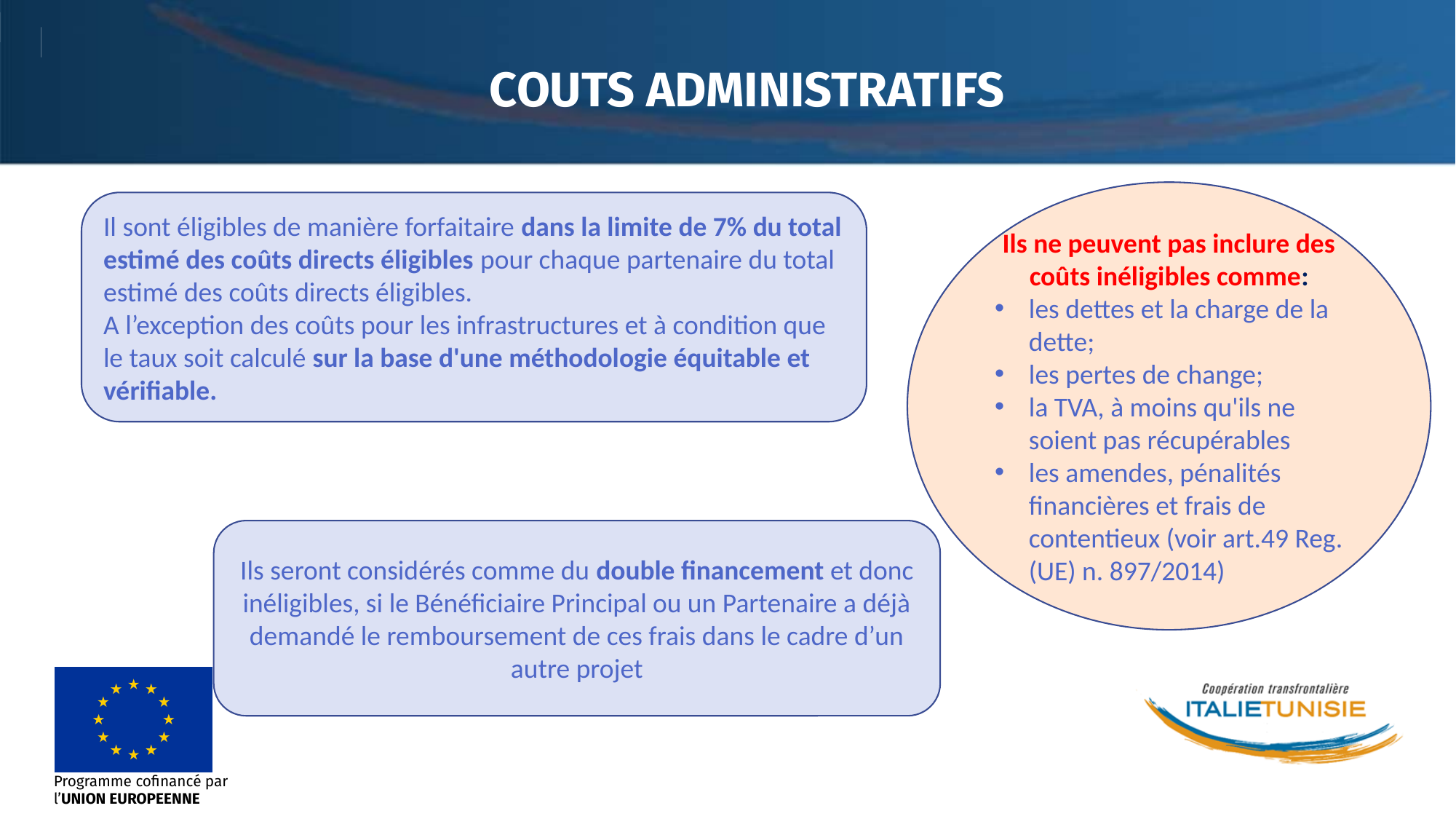

COUTS ADMINISTRATIFS
Ils ne peuvent pas inclure des coûts inéligibles comme:
les dettes et la charge de la dette;
les pertes de change;
la TVA, à moins qu'ils ne soient pas récupérables
les amendes, pénalités financières et frais de contentieux (voir art.49 Reg. (UE) n. 897/2014)
Il sont éligibles de manière forfaitaire dans la limite de 7% du total estimé des coûts directs éligibles pour chaque partenaire du total estimé des coûts directs éligibles.
A l’exception des coûts pour les infrastructures et à condition que le taux soit calculé sur la base d'une méthodologie équitable et vérifiable.
Ils seront considérés comme du double financement et donc inéligibles, si le Bénéficiaire Principal ou un Partenaire a déjà demandé le remboursement de ces frais dans le cadre d’un autre projet